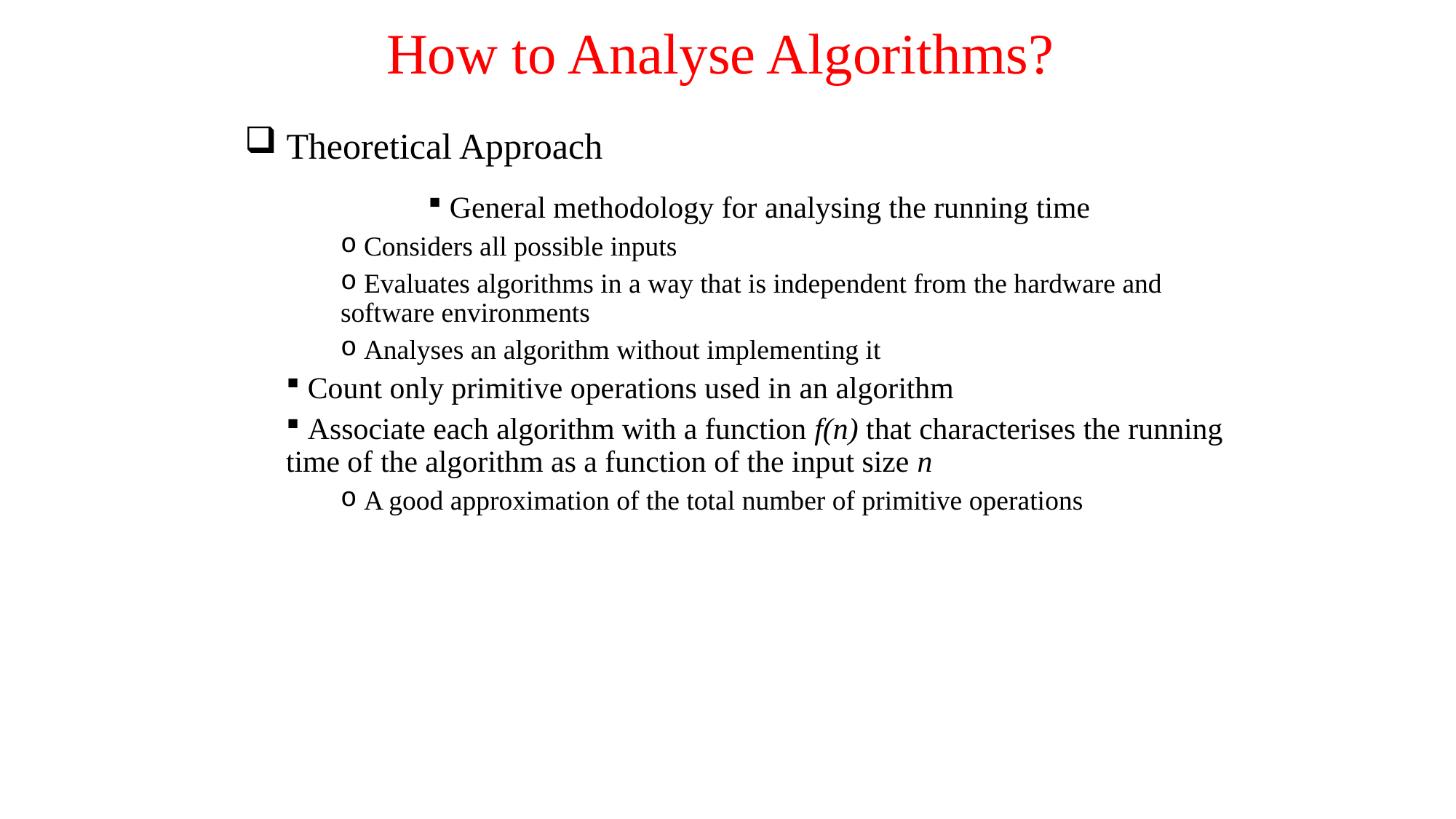

# How to Analyse Algorithms?
 Theoretical Approach
 General methodology for analysing the running time
 Considers all possible inputs
 Evaluates algorithms in a way that is independent from the hardware and software environments
 Analyses an algorithm without implementing it
 Count only primitive operations used in an algorithm
 Associate each algorithm with a function f(n) that characterises the running time of the algorithm as a function of the input size n
 A good approximation of the total number of primitive operations